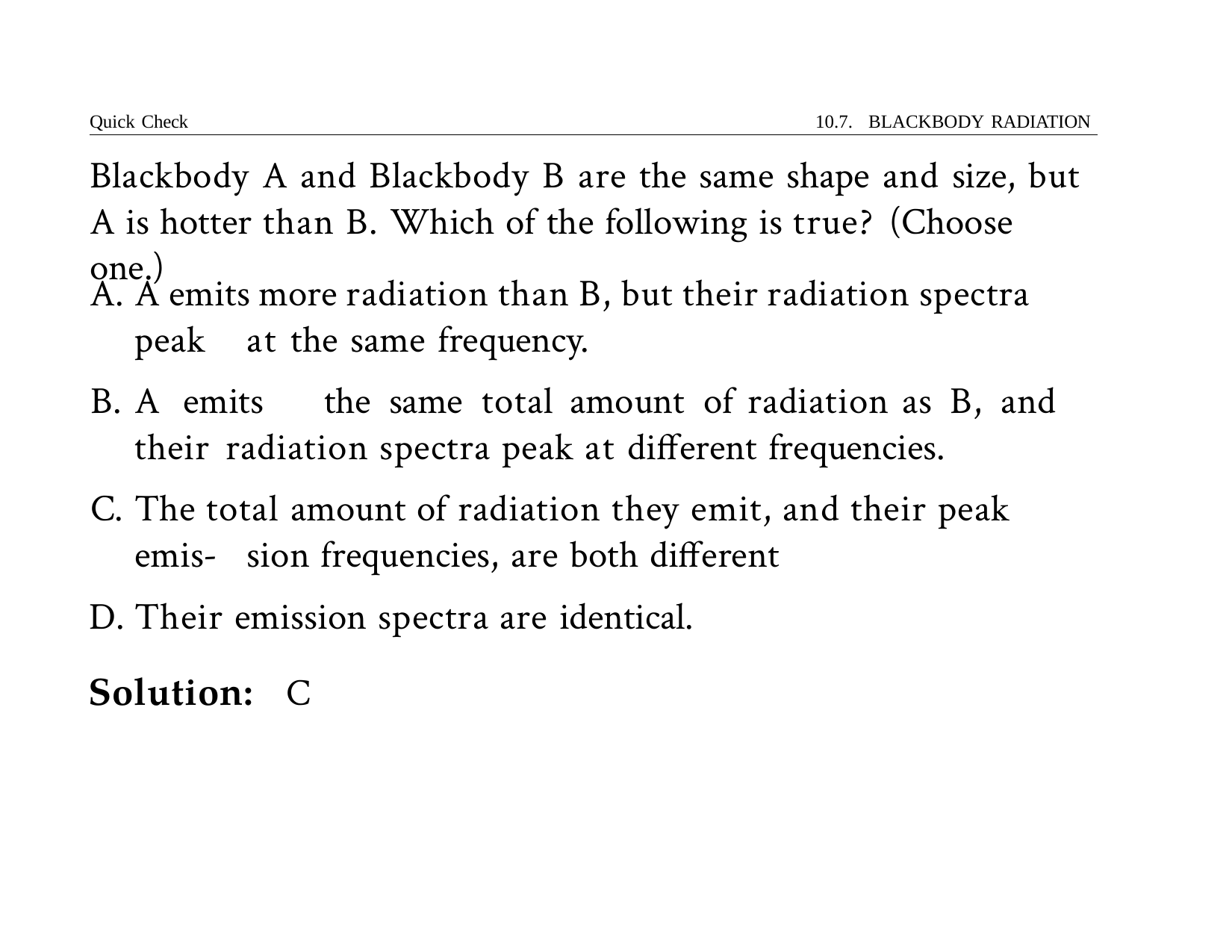

Quick Check	10.7.  BLACKBODY RADIATION

# Blackbody A and Blackbody B are the same shape and size, but A is hotter than B. Which of the following is true? (Choose one.)
A emits more radiation than B, but their radiation spectra peak 	at the same frequency.
A	emits	the	same	total	amount	of	radiation	as	B,	and	their 	radiation spectra peak at different frequencies.
The total amount of radiation they emit, and their peak emis- 	sion frequencies, are both different
Their emission spectra are identical.
Solution:	C